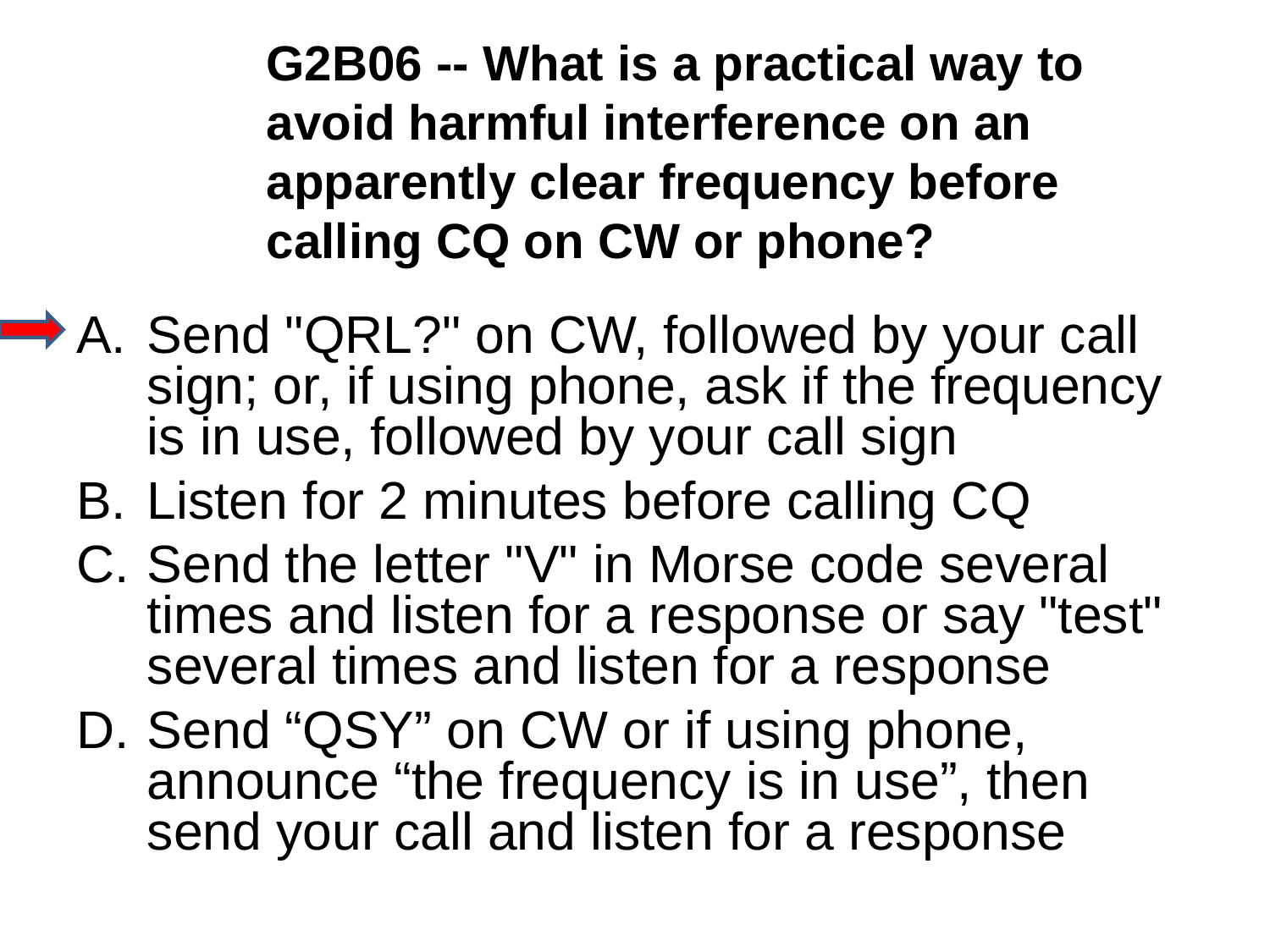

G2B06 -- What is a practical way to avoid harmful interference on an apparently clear frequency before calling CQ on CW or phone?
A.	Send "QRL?" on CW, followed by your call sign; or, if using phone, ask if the frequency is in use, followed by your call sign
B.	Listen for 2 minutes before calling CQ
C.	Send the letter "V" in Morse code several times and listen for a response or say "test" several times and listen for a response
D.	Send “QSY” on CW or if using phone, announce “the frequency is in use”, then send your call and listen for a response